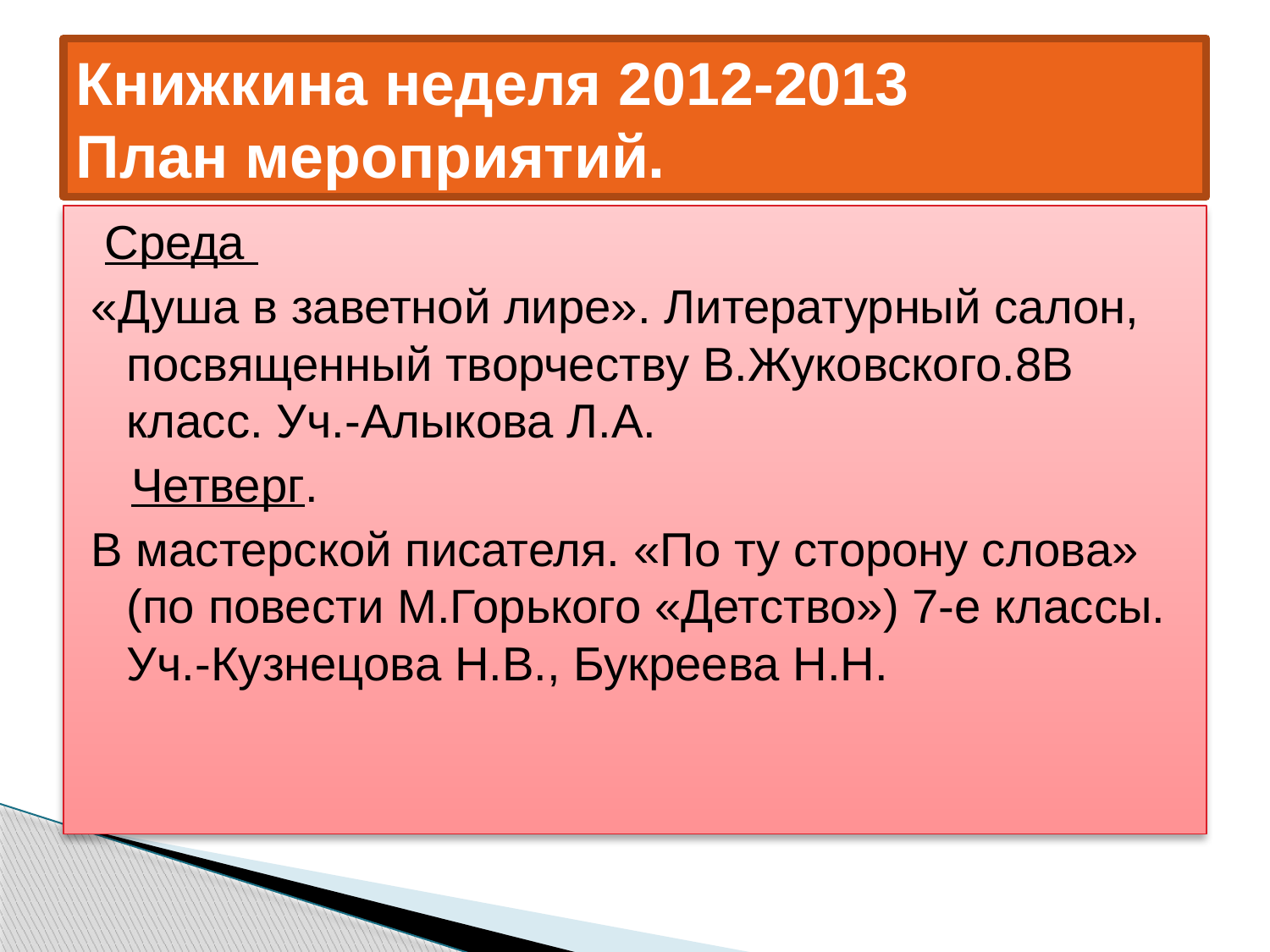

# Книжкина неделя 2012-2013 План мероприятий.
 Среда
«Душа в заветной лире». Литературный салон, посвященный творчеству В.Жуковского.8В класс. Уч.-Алыкова Л.А.
   Четверг.
В мастерской писателя. «По ту сторону слова» (по повести М.Горького «Детство») 7-е классы. Уч.-Кузнецова Н.В., Букреева Н.Н.